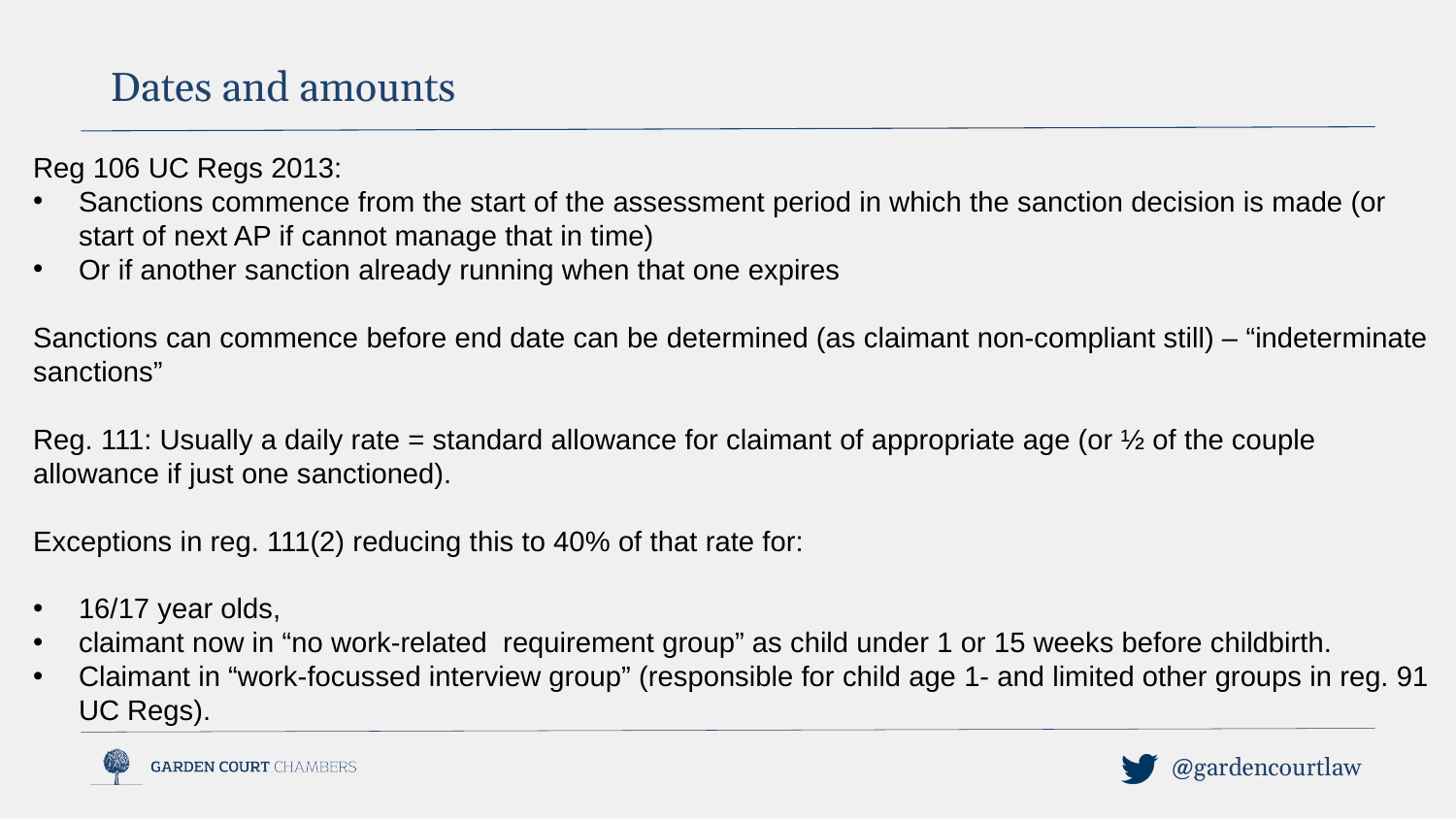

Dates and amounts
Reg 106 UC Regs 2013:
Sanctions commence from the start of the assessment period in which the sanction decision is made (or start of next AP if cannot manage that in time)
Or if another sanction already running when that one expires

Sanctions can commence before end date can be determined (as claimant non-compliant still) – “indeterminate sanctions”

Reg. 111: Usually a daily rate = standard allowance for claimant of appropriate age (or ½ of the couple allowance if just one sanctioned).

Exceptions in reg. 111(2) reducing this to 40% of that rate for:

16/17 year olds,
claimant now in “no work-related  requirement group” as child under 1 or 15 weeks before childbirth.
Claimant in “work-focussed interview group” (responsible for child age 1- and limited other groups in reg. 91 UC Regs).